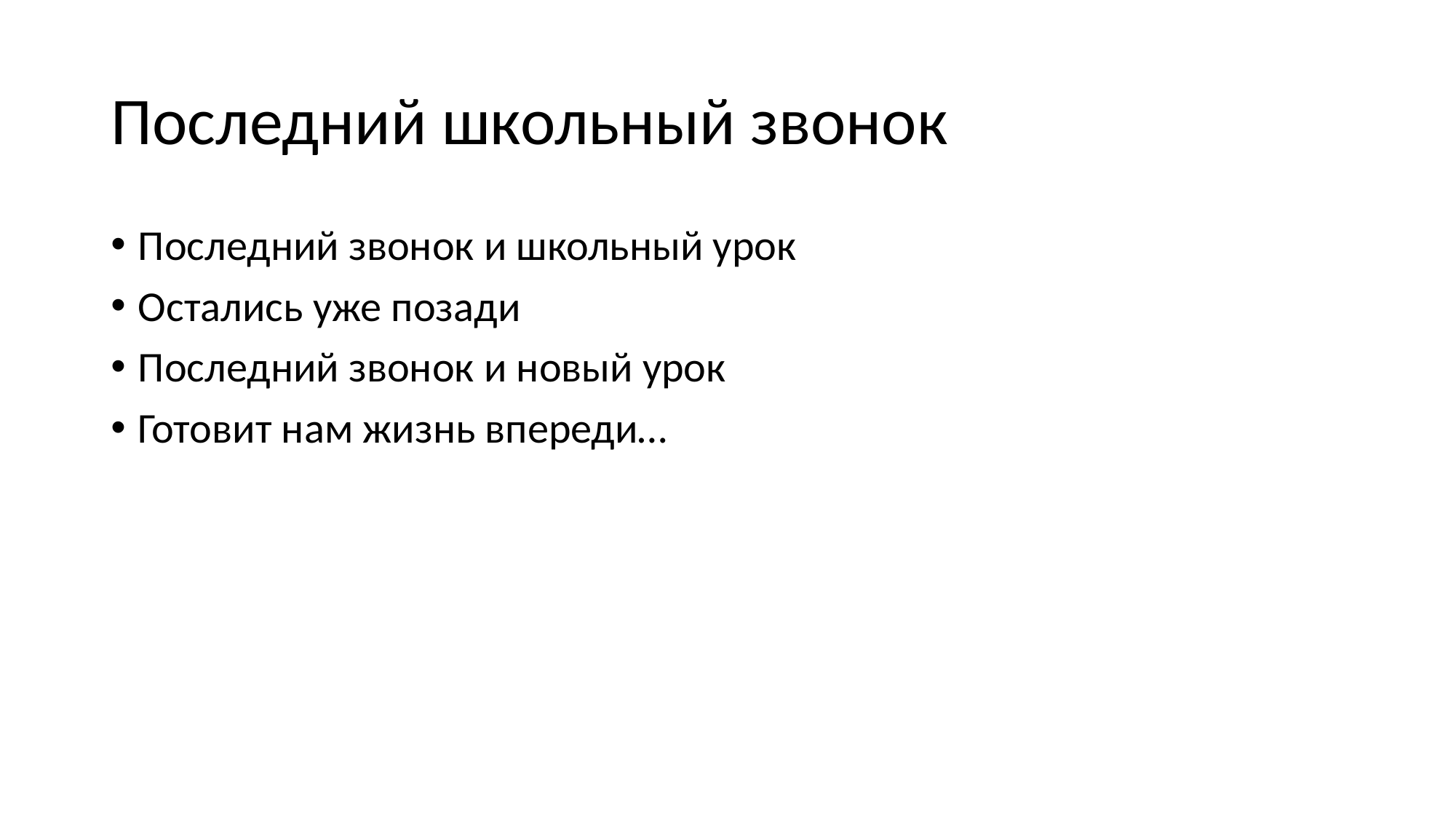

# Последний школьный звонок
Последний звонок и школьный урок
Остались уже позади
Последний звонок и новый урок
Готовит нам жизнь впереди…